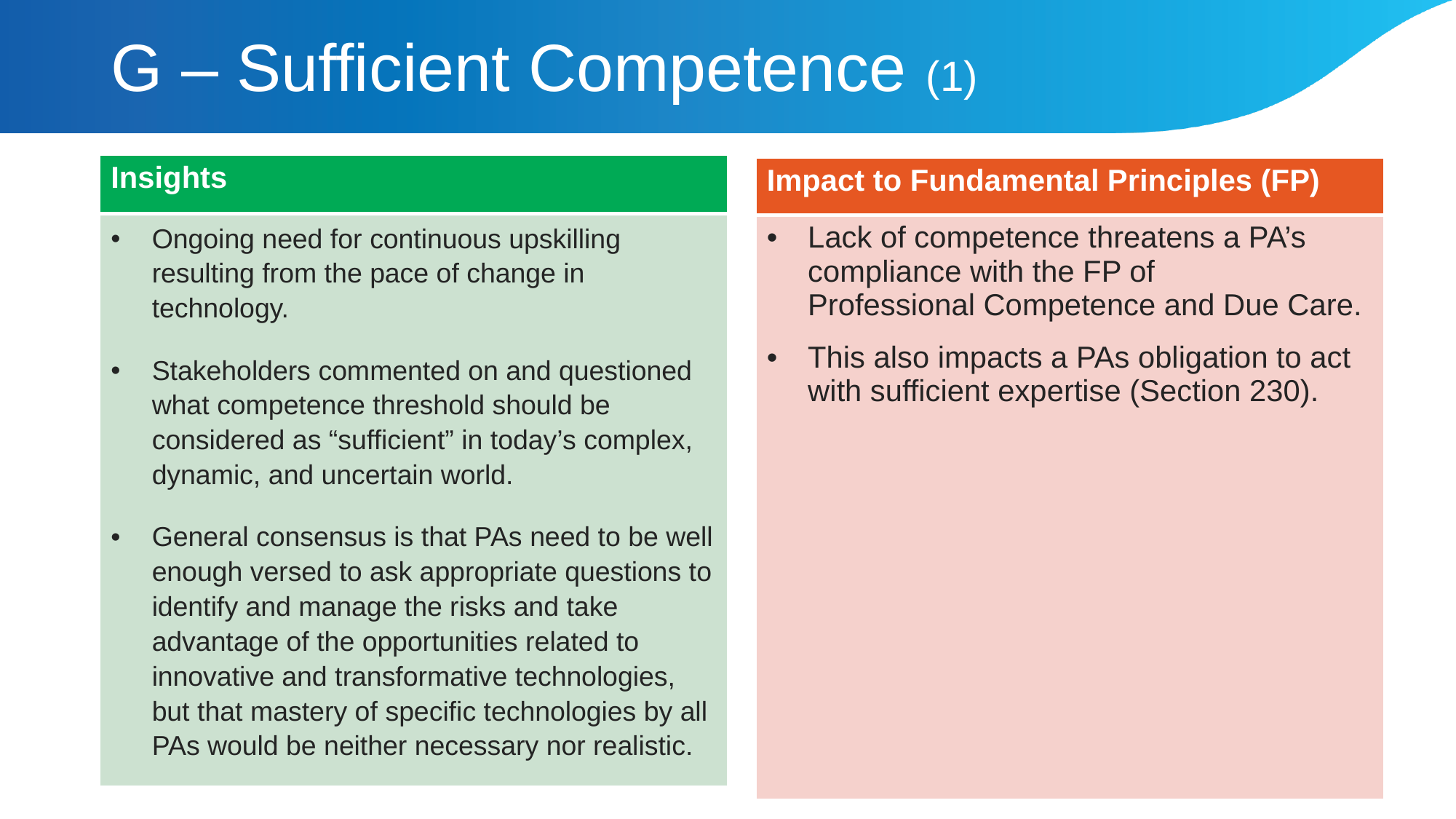

# G – Sufficient Competence (1)
| Insights |
| --- |
| Ongoing need for continuous upskilling resulting from the pace of change in technology. Stakeholders commented on and questioned what competence threshold should be considered as “sufficient” in today’s complex, dynamic, and uncertain world. General consensus is that PAs need to be well enough versed to ask appropriate questions to identify and manage the risks and take advantage of the opportunities related to innovative and transformative technologies, but that mastery of specific technologies by all PAs would be neither necessary nor realistic. |
| Impact to Fundamental Principles (FP) |
| --- |
| Lack of competence threatens a PA’s compliance with the FP of Professional Competence and Due Care. This also impacts a PAs obligation to act with sufficient expertise (Section 230). |